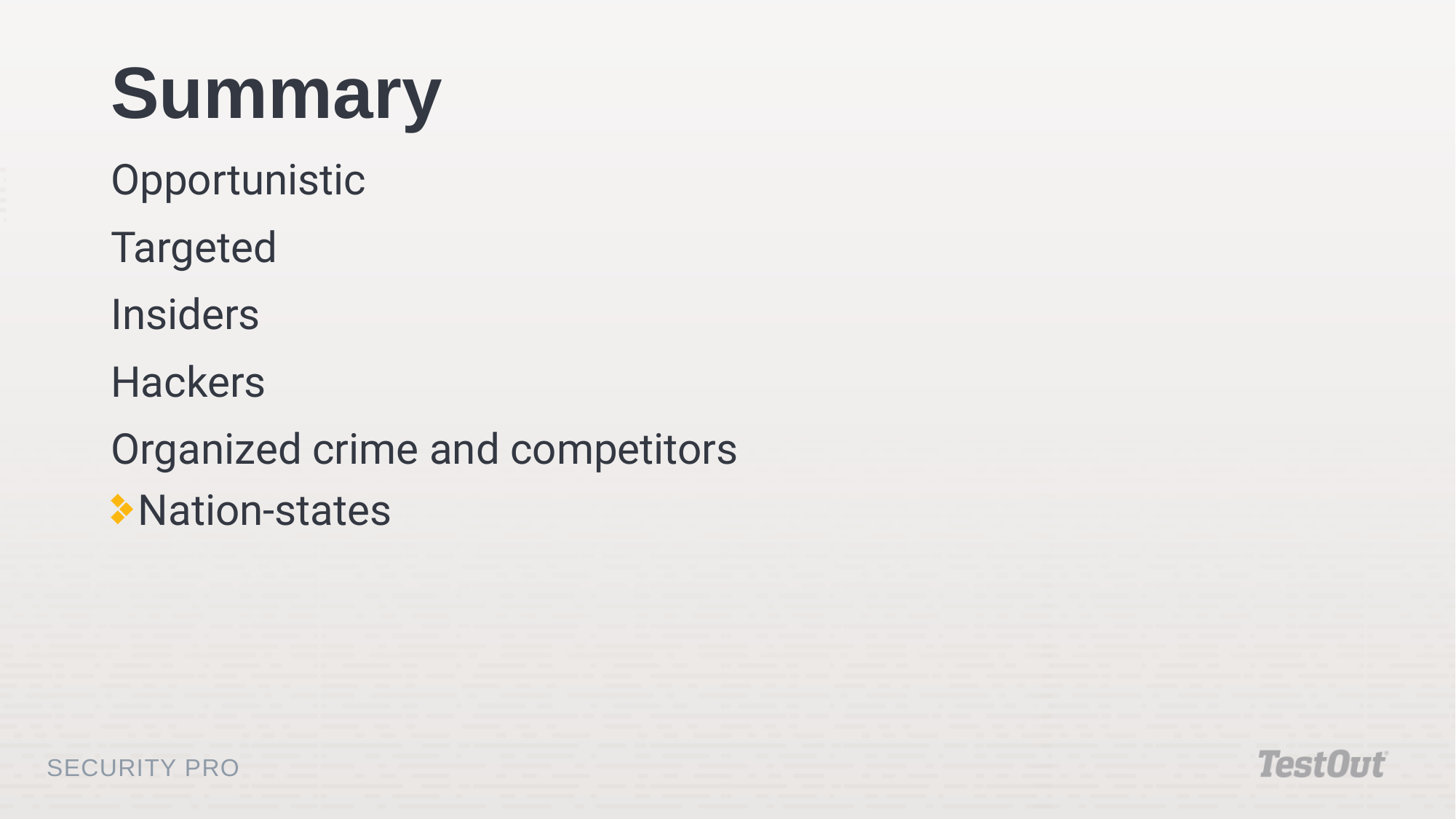

# Summary
Opportunistic
Targeted
Insiders
Hackers
Organized crime and competitors
Nation-states
Security Pro